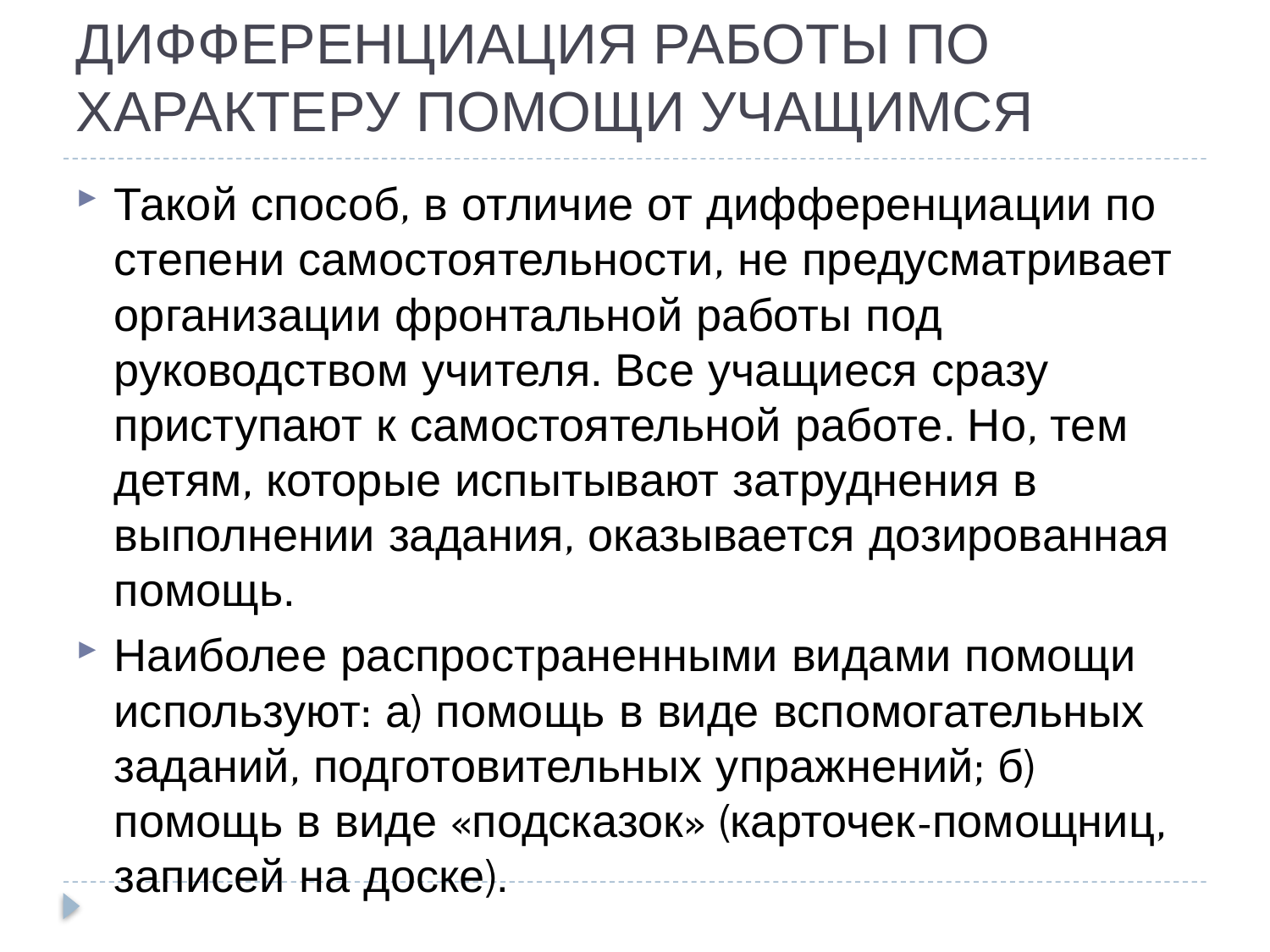

# ДИФФЕРЕНЦИАЦИЯ РАБОТЫ ПО ХАРАКТЕРУ ПОМОЩИ УЧАЩИМСЯ
Такой способ, в отличие от дифференциации по степени самостоятельности, не предусматривает организации фронтальной работы под руководством учителя. Все учащиеся сразу приступают к самостоятельной работе. Но, тем детям, которые испытывают затруднения в выполнении задания, оказывается дозированная помощь.
Наиболее распространенными видами помощи используют: а) помощь в виде вспомогательных заданий, подготовительных упражнений; б) помощь в виде «подсказок» (карточек-помощниц, записей на доске).